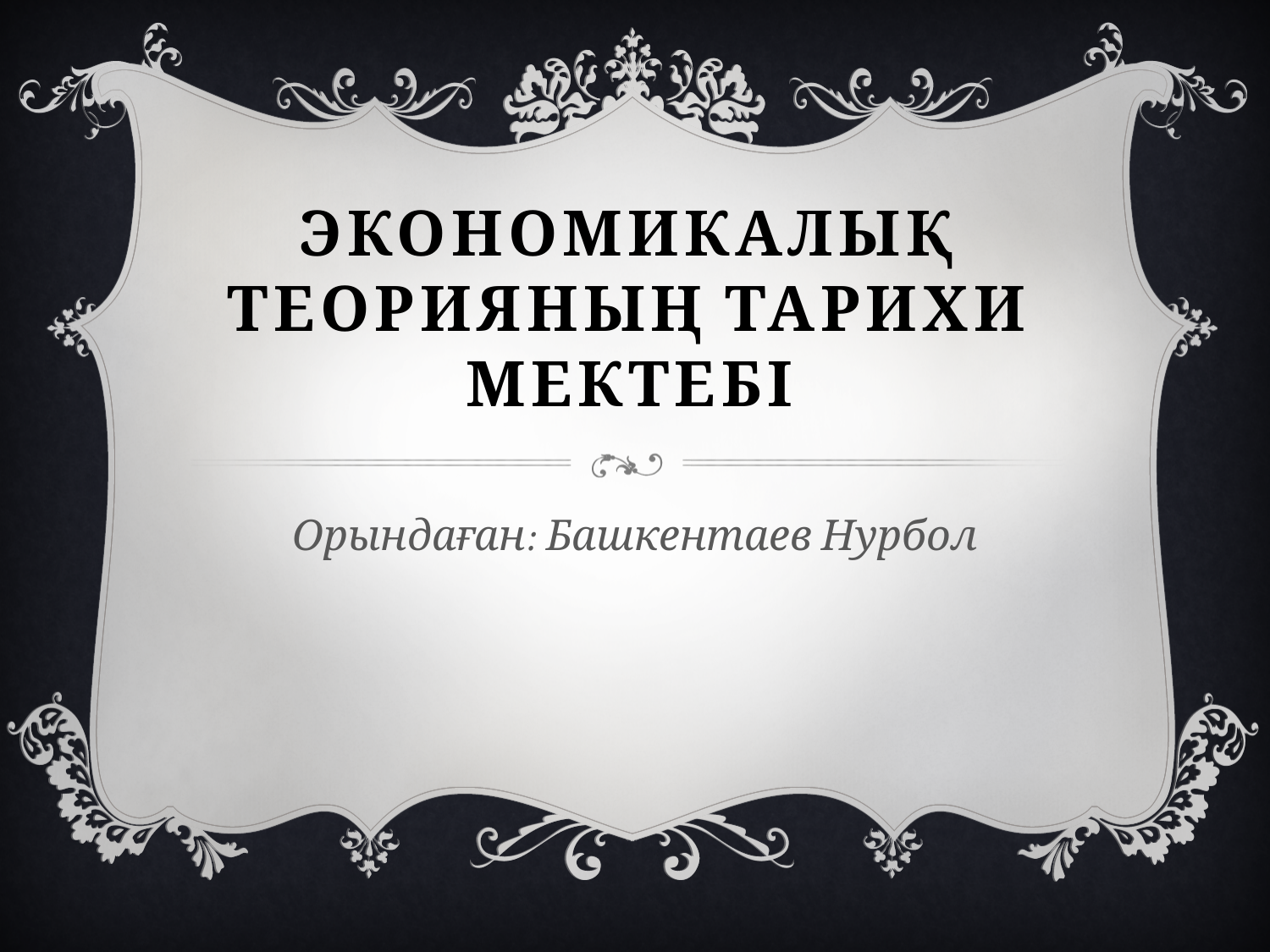

# Экономикалық теорияның тарихи мектебі
Орындаған: Башкентаев Нурбол